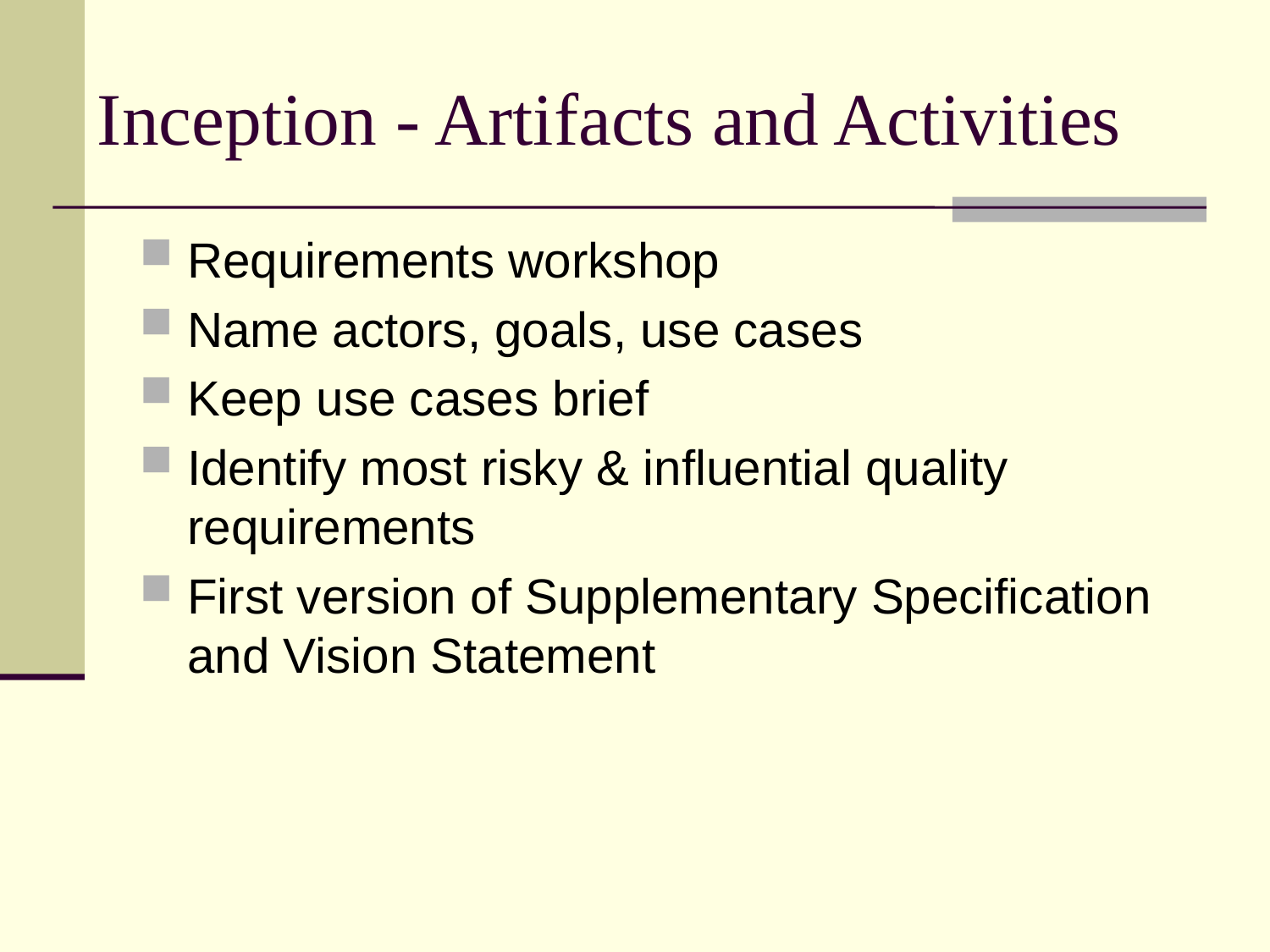

# Inception - Artifacts and Activities
Requirements workshop
Name actors, goals, use cases
Keep use cases brief
Identify most risky & influential quality requirements
First version of Supplementary Specification and Vision Statement